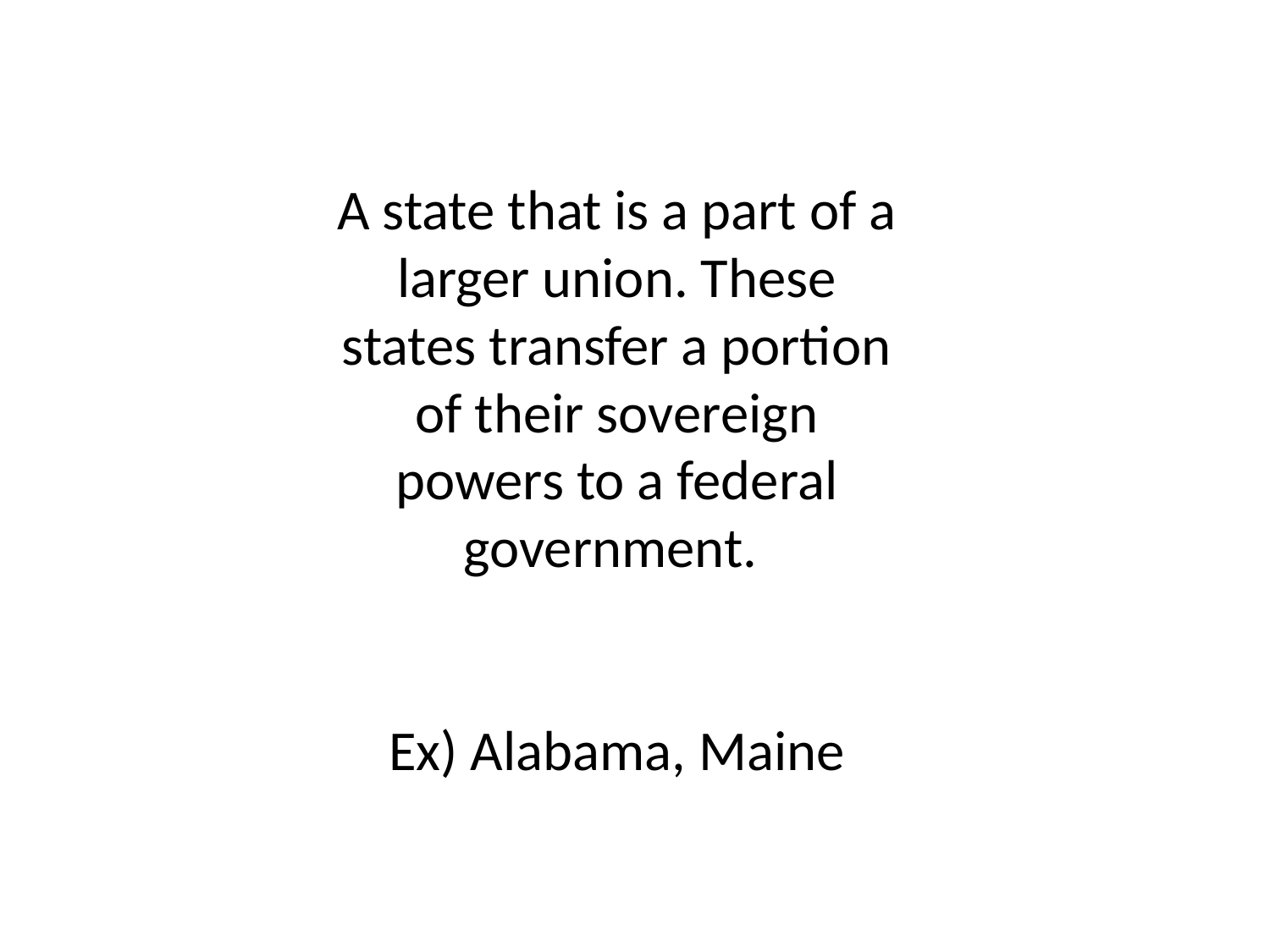

A state that is a part of a larger union. These states transfer a portion of their sovereign powers to a federal government.

 Ex) Alabama, Maine